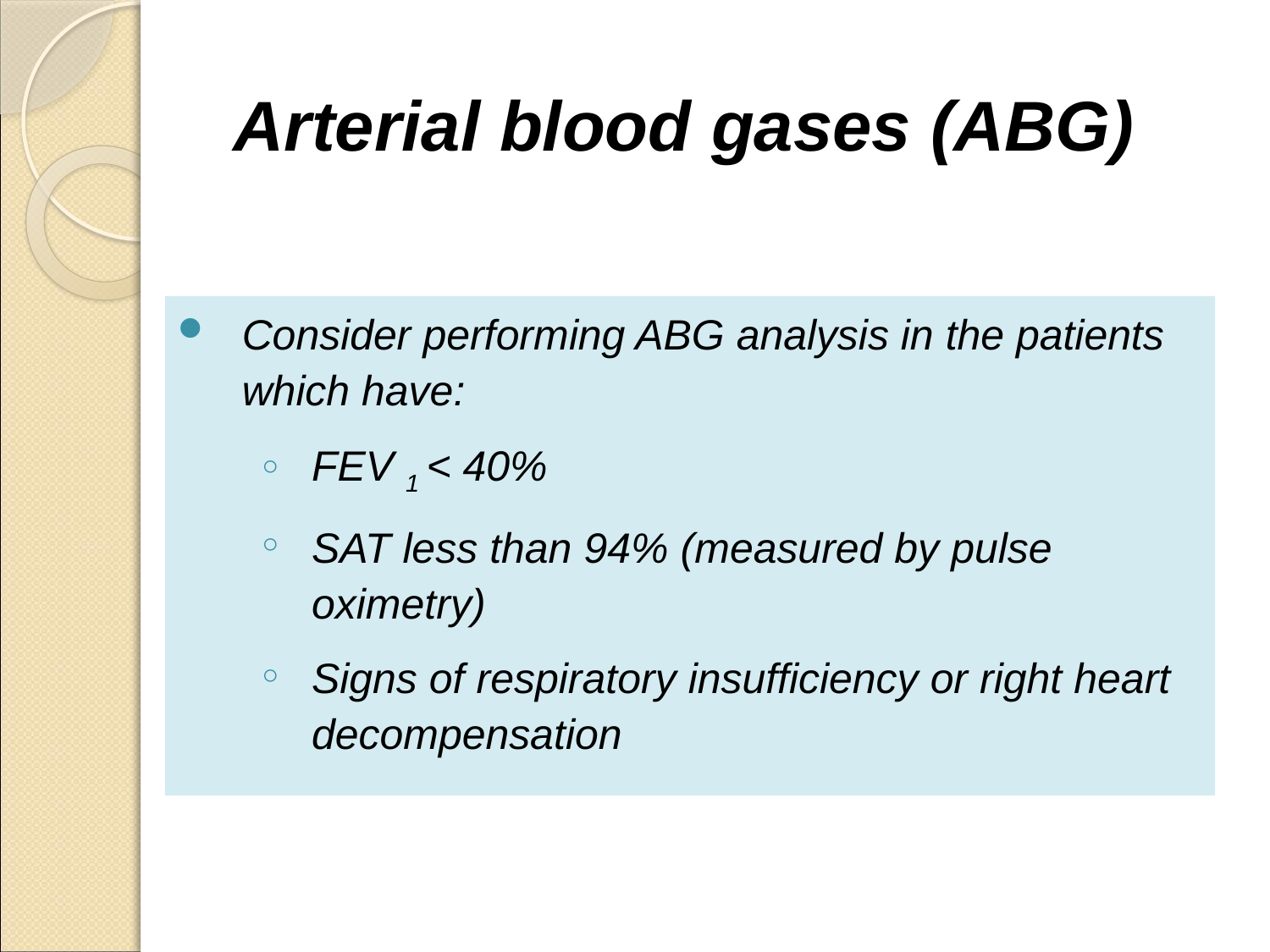

Arterial blood gases (ABG)
Consider performing ABG analysis in the patients which have:
FEV 1 < 40%
SAT less than 94% (measured by pulse oximetry)
Signs of respiratory insufficiency or right heart decompensation